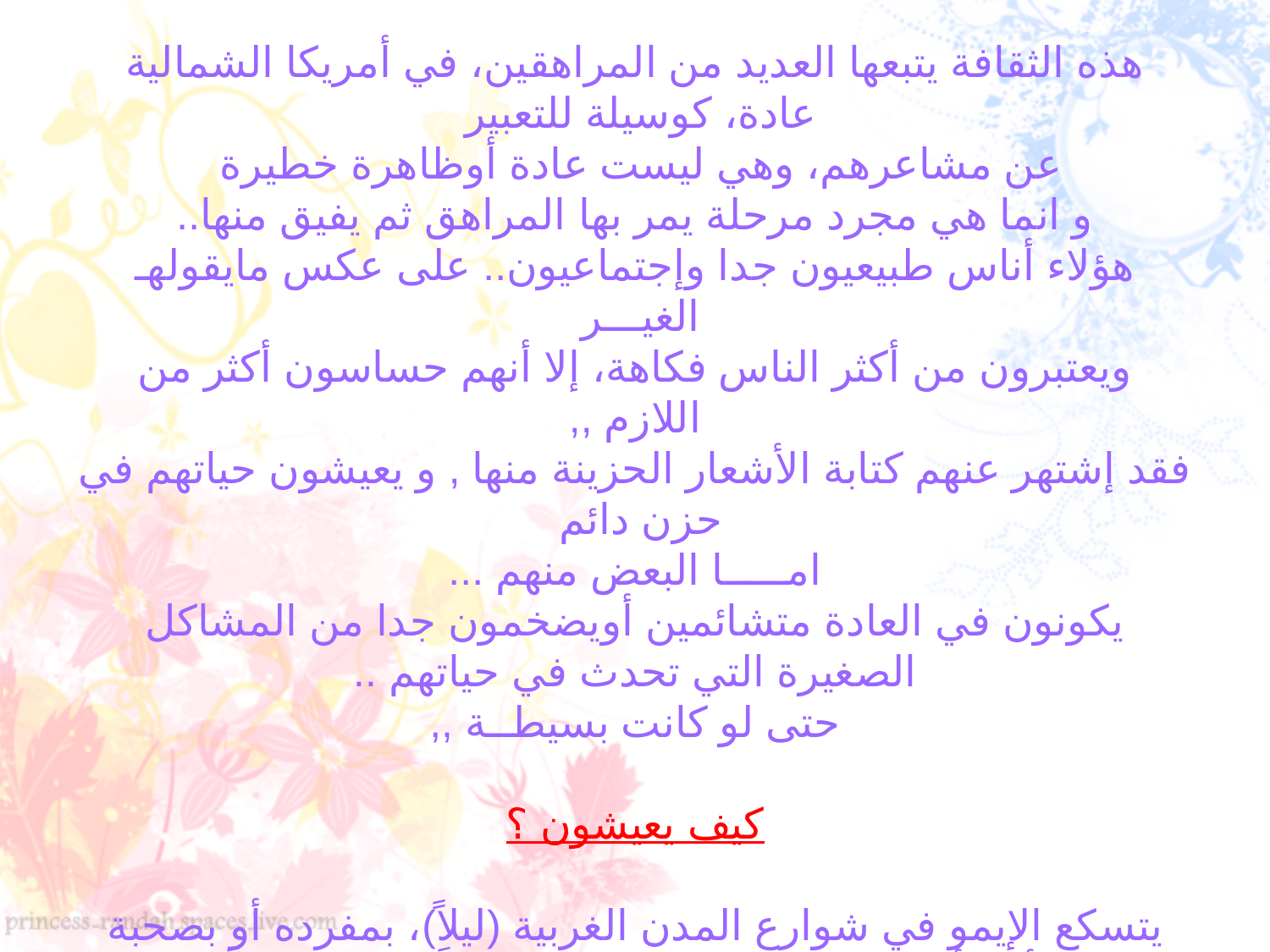

# ما هي ثقافة الإيمو ؟ هذه الثقافة يتبعها العديد من المراهقين، في أمريكا الشمالية عادة، كوسيلة للتعبير عن مشاعرهم، وهي ليست عادة أوظاهرة خطيرة و انما هي مجرد مرحلة يمر بها المراهق ثم يفيق منها.. هؤلاء أناس طبيعيون جدا وإجتماعيون.. على عكس مايقولهـ الغيـــر ويعتبرون من أكثر الناس فكاهة، إلا أنهم حساسون أكثر من اللازم ,, فقد إشتهر عنهم كتابة الأشعار الحزينة منها , و يعيشون حياتهم في حزن دائم امـــــا البعض منهم ... يكونون في العادة متشائمين أويضخمون جدا من المشاكل الصغيرة التي تحدث في حياتهم .. حتى لو كانت بسيطــة ,, كيف يعيشون ؟ يتسكع الإيمو في شوارع المدن الغربية (ليلاً)، بمفرده أو بصحبة أحد أفراد جماعته، بوجه كئيب. غالباً ما تراه باكياً